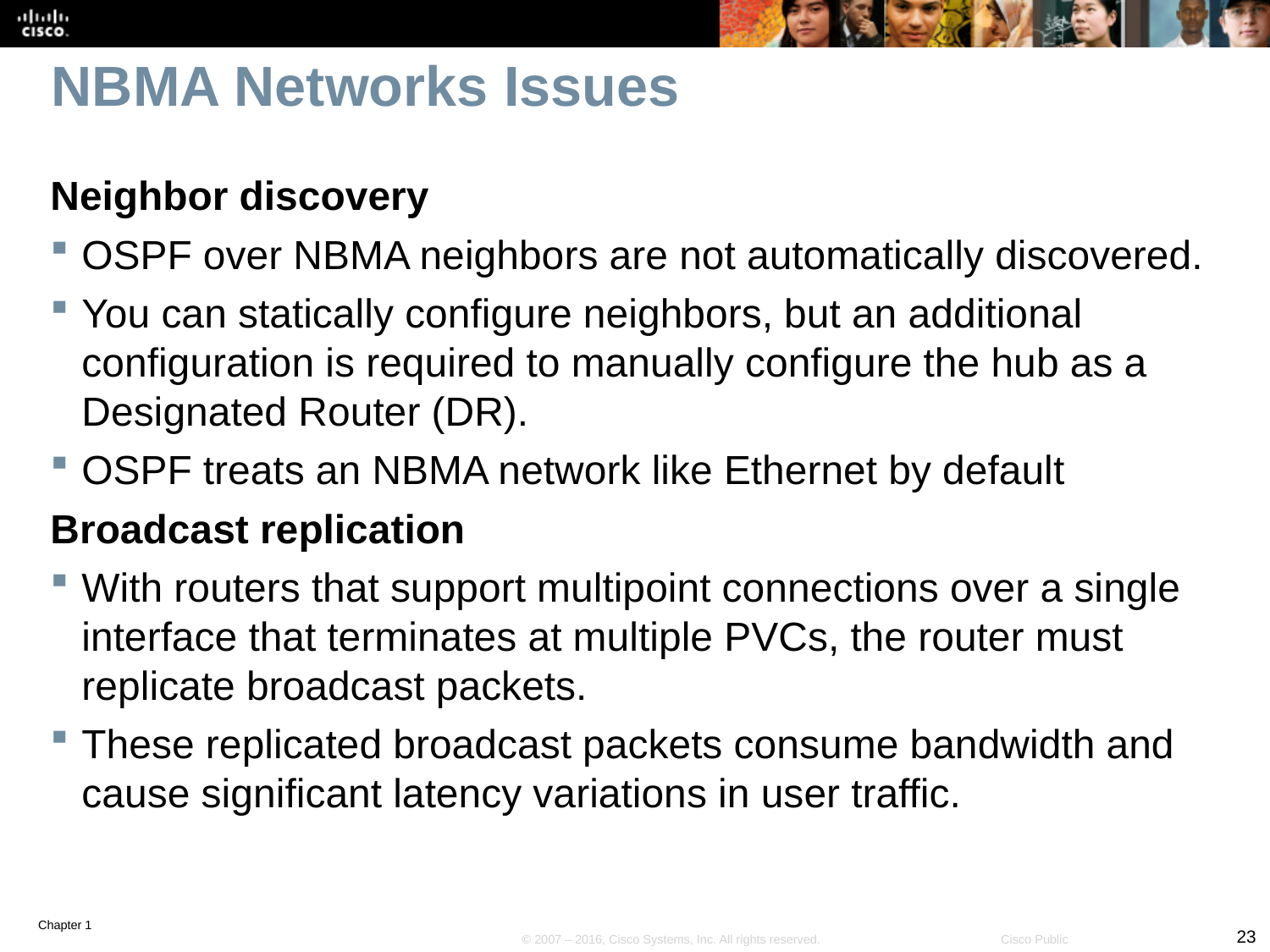

# NBMA Networks Issues
Neighbor discovery
OSPF over NBMA neighbors are not automatically discovered.
You can statically configure neighbors, but an additional configuration is required to manually configure the hub as a Designated Router (DR).
OSPF treats an NBMA network like Ethernet by default
Broadcast replication
With routers that support multipoint connections over a single interface that terminates at multiple PVCs, the router must replicate broadcast packets.
These replicated broadcast packets consume bandwidth and cause significant latency variations in user traffic.